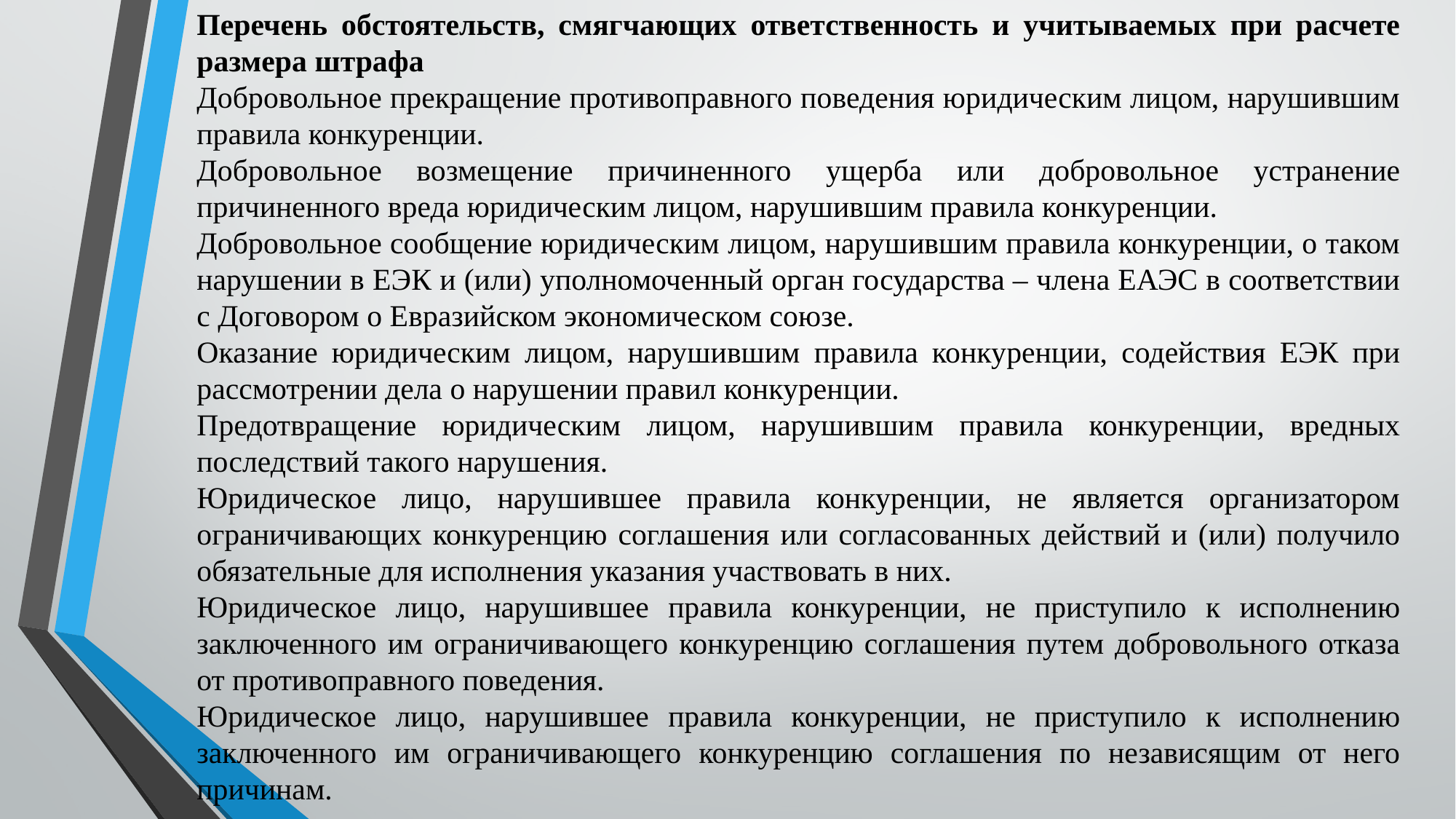

Перечень обстоятельств, смягчающих ответственность и учитываемых при расчете размера штрафа
Добровольное прекращение противоправного поведения юридическим лицом, нарушившим правила конкуренции.
Добровольное возмещение причиненного ущерба или добровольное устранение причиненного вреда юридическим лицом, нарушившим правила конкуренции.
Добровольное сообщение юридическим лицом, нарушившим правила конкуренции, о таком нарушении в ЕЭК и (или) уполномоченный орган государства – члена ЕАЭС в соответствии с Договором о Евразийском экономическом союзе.
Оказание юридическим лицом, нарушившим правила конкуренции, содействия ЕЭК при рассмотрении дела о нарушении правил конкуренции.
Предотвращение юридическим лицом, нарушившим правила конкуренции, вредных последствий такого нарушения.
Юридическое лицо, нарушившее правила конкуренции, не является организатором ограничивающих конкуренцию соглашения или согласованных действий и (или) получило обязательные для исполнения указания участвовать в них.
Юридическое лицо, нарушившее правила конкуренции, не приступило к исполнению заключенного им ограничивающего конкуренцию соглашения путем добровольного отказа от противоправного поведения.
Юридическое лицо, нарушившее правила конкуренции, не приступило к исполнению заключенного им ограничивающего конкуренцию соглашения по независящим от него причинам.